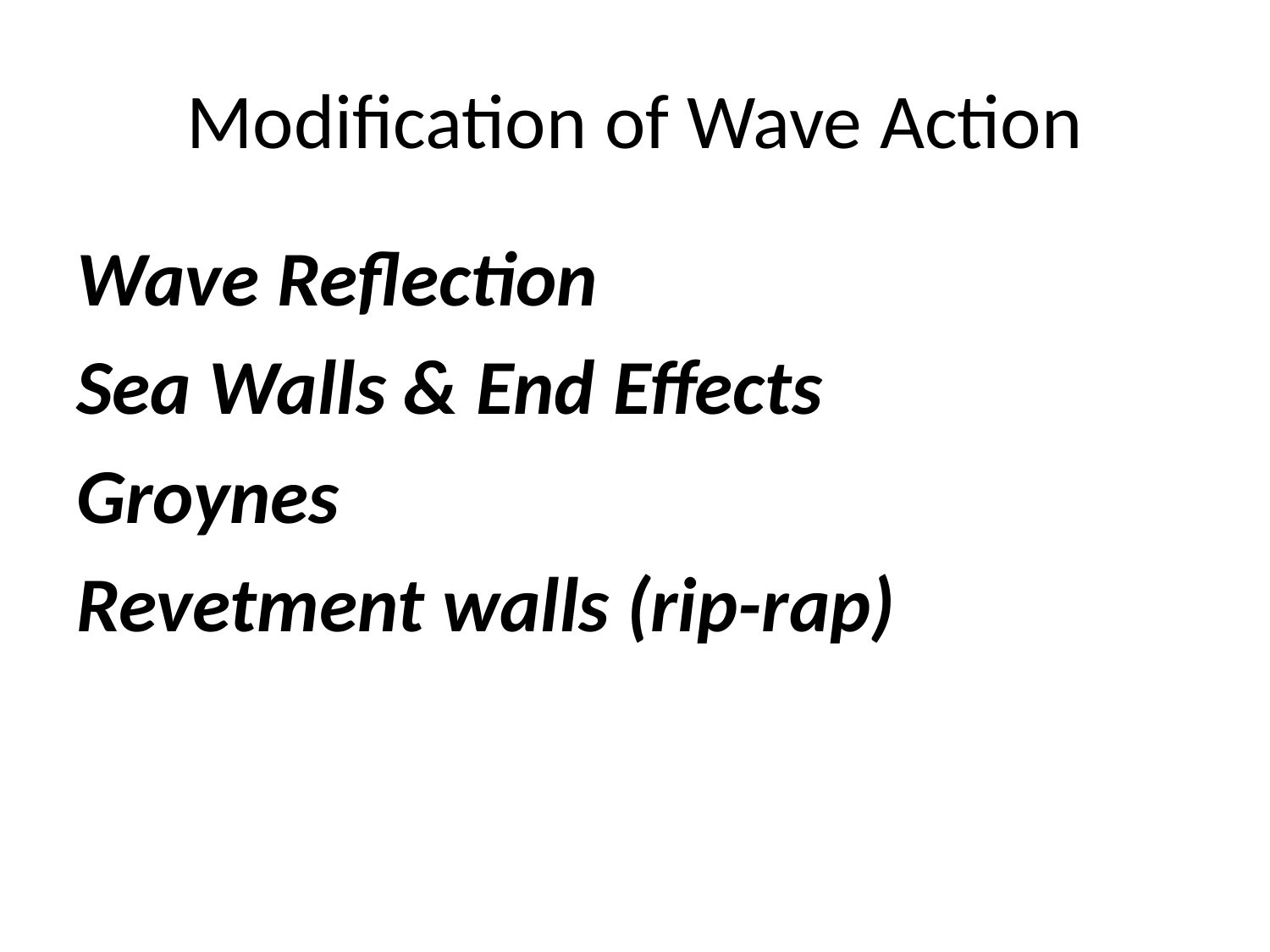

# Modification of Wave Action
Wave Reflection
Sea Walls & End Effects
Groynes
Revetment walls (rip-rap)